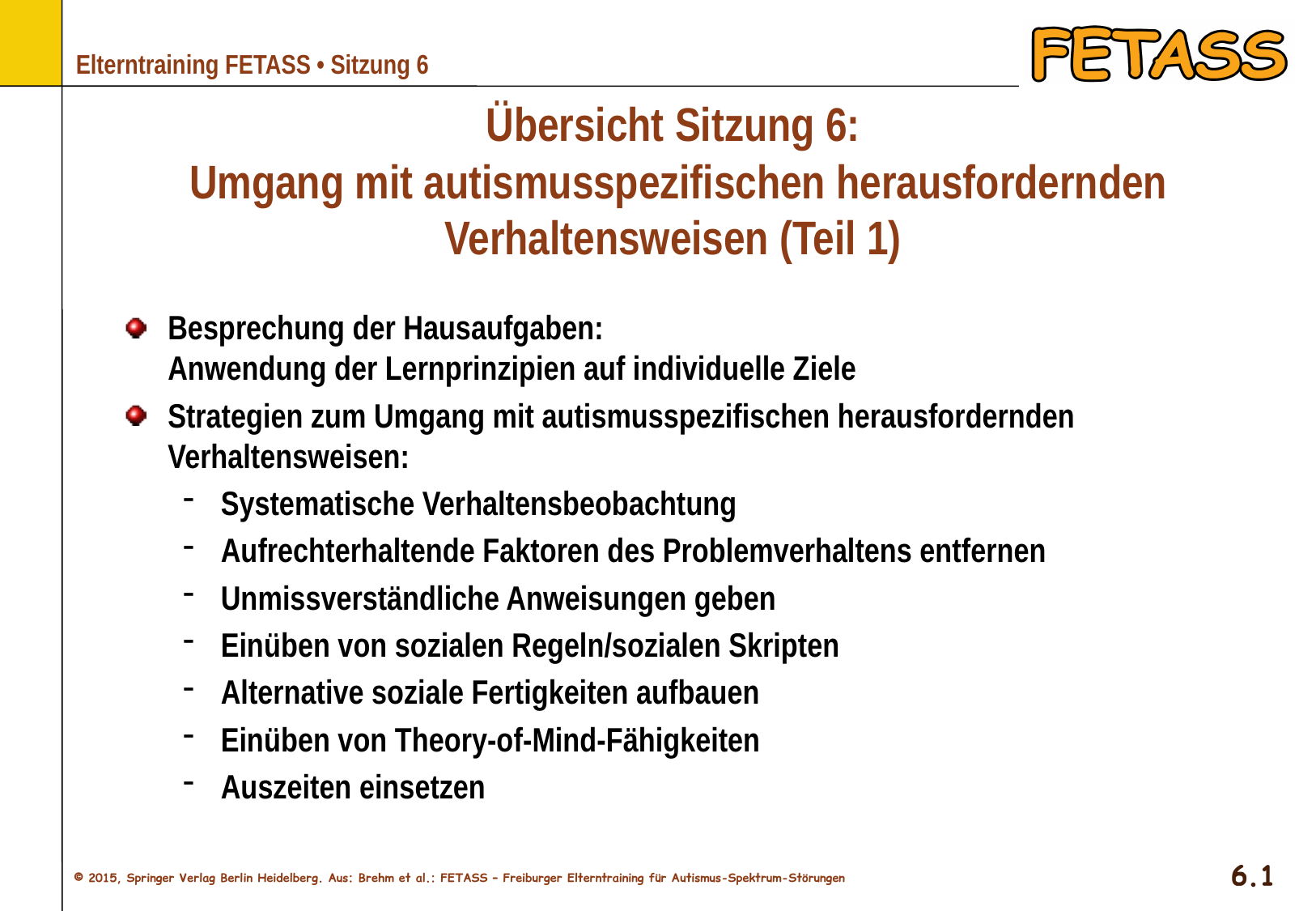

# Übersicht Sitzung 6: Umgang mit autismusspezifischen herausfordernden Verhaltensweisen (Teil 1)
Besprechung der Hausaufgaben:
Anwendung der Lernprinzipien auf individuelle Ziele
Strategien zum Umgang mit autismusspezifischen herausfordernden Verhaltensweisen:
Systematische Verhaltensbeobachtung
Aufrechterhaltende Faktoren des Problemverhaltens entfernen
Unmissverständliche Anweisungen geben
Einüben von sozialen Regeln/sozialen Skripten
Alternative soziale Fertigkeiten aufbauen
Einüben von Theory-of-Mind-Fähigkeiten
Auszeiten einsetzen

6.1